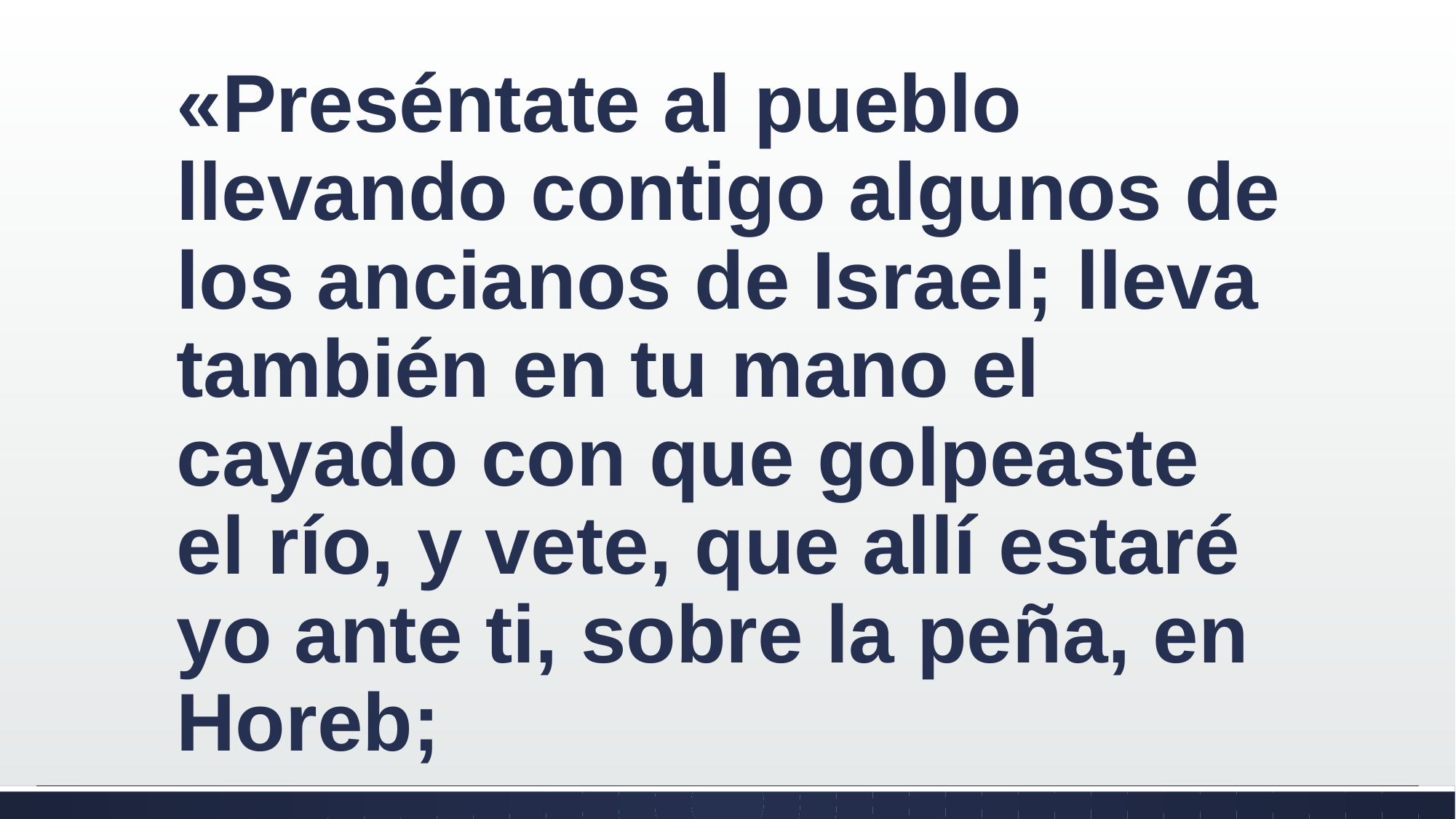

#
«Preséntate al pueblo llevando contigo algunos de los ancianos de Israel; lleva también en tu mano el cayado con que golpeaste el río, y vete, que allí estaré yo ante ti, sobre la peña, en Horeb;